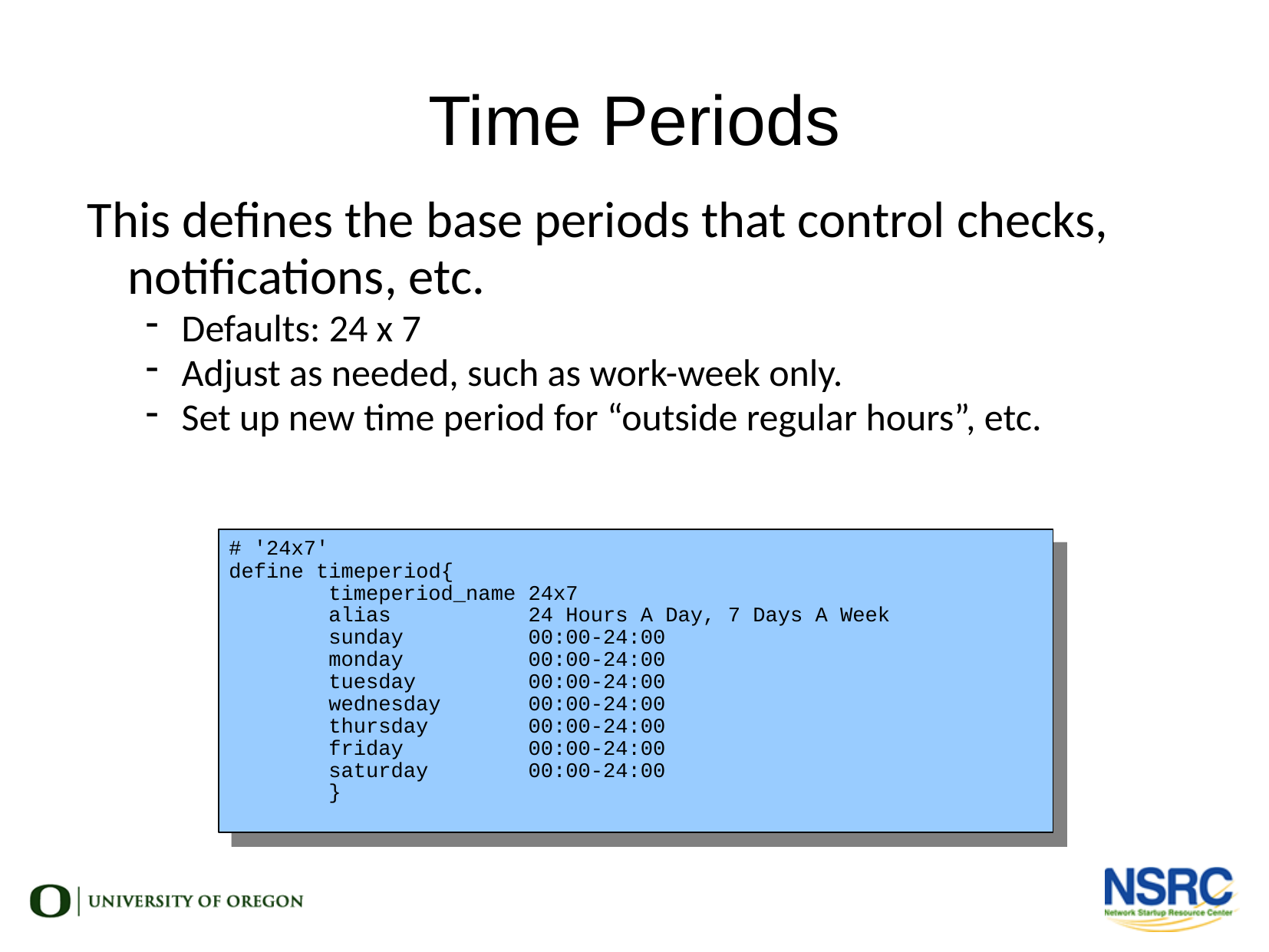

Time Periods
This defines the base periods that control checks, notifications, etc.
Defaults: 24 x 7
Adjust as needed, such as work-week only.
Set up new time period for “outside regular hours”, etc.
# '24x7'
define timeperiod{
        timeperiod_name 24x7
        alias           24 Hours A Day, 7 Days A Week
        sunday          00:00-24:00
        monday          00:00-24:00
        tuesday         00:00-24:00
        wednesday       00:00-24:00
        thursday        00:00-24:00
        friday          00:00-24:00
        saturday        00:00-24:00
        }